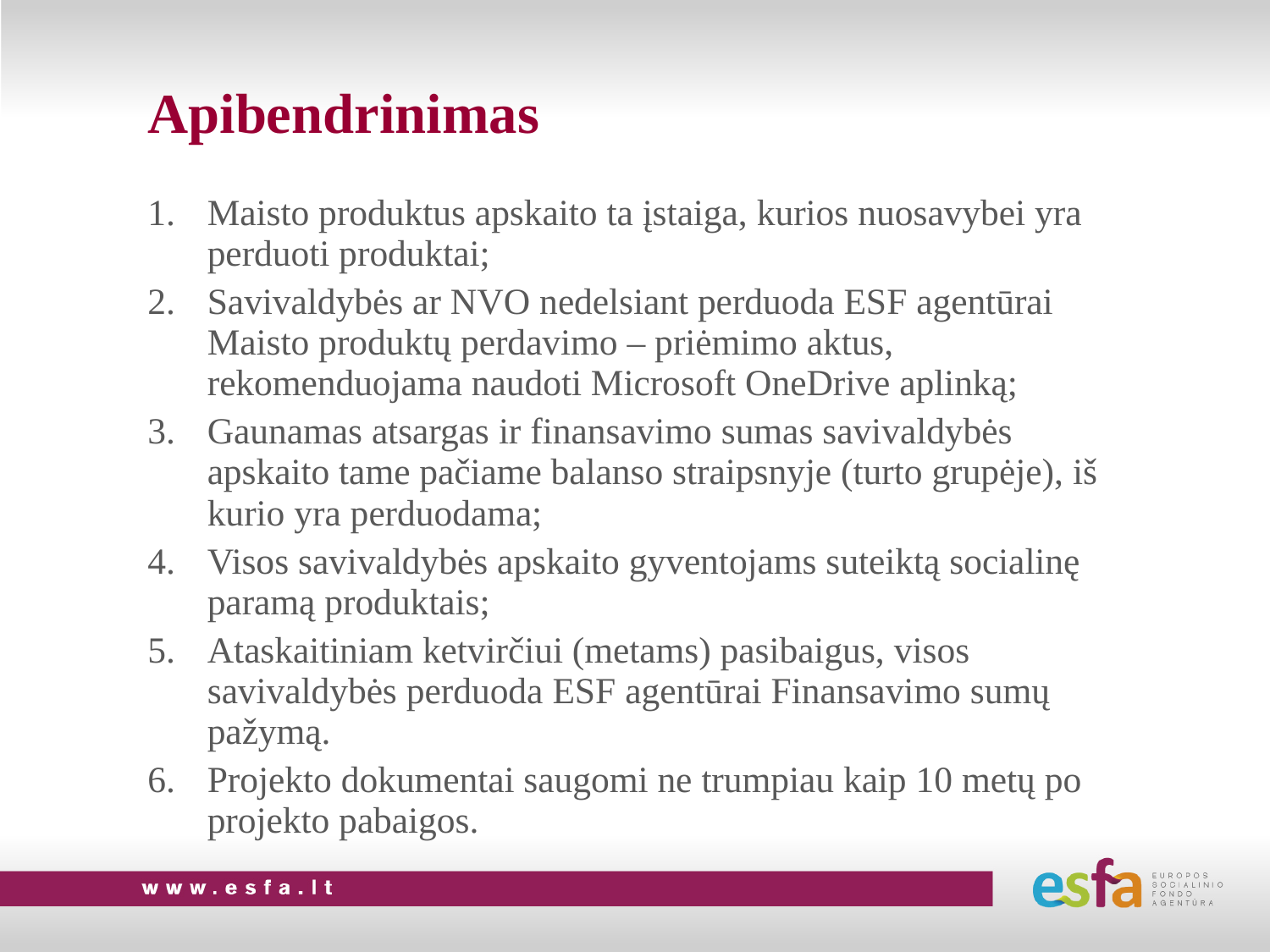

# Apibendrinimas
Maisto produktus apskaito ta įstaiga, kurios nuosavybei yra perduoti produktai;
Savivaldybės ar NVO nedelsiant perduoda ESF agentūrai Maisto produktų perdavimo – priėmimo aktus, rekomenduojama naudoti Microsoft OneDrive aplinką;
Gaunamas atsargas ir finansavimo sumas savivaldybės apskaito tame pačiame balanso straipsnyje (turto grupėje), iš kurio yra perduodama;
Visos savivaldybės apskaito gyventojams suteiktą socialinę paramą produktais;
Ataskaitiniam ketvirčiui (metams) pasibaigus, visos savivaldybės perduoda ESF agentūrai Finansavimo sumų pažymą.
Projekto dokumentai saugomi ne trumpiau kaip 10 metų po projekto pabaigos.